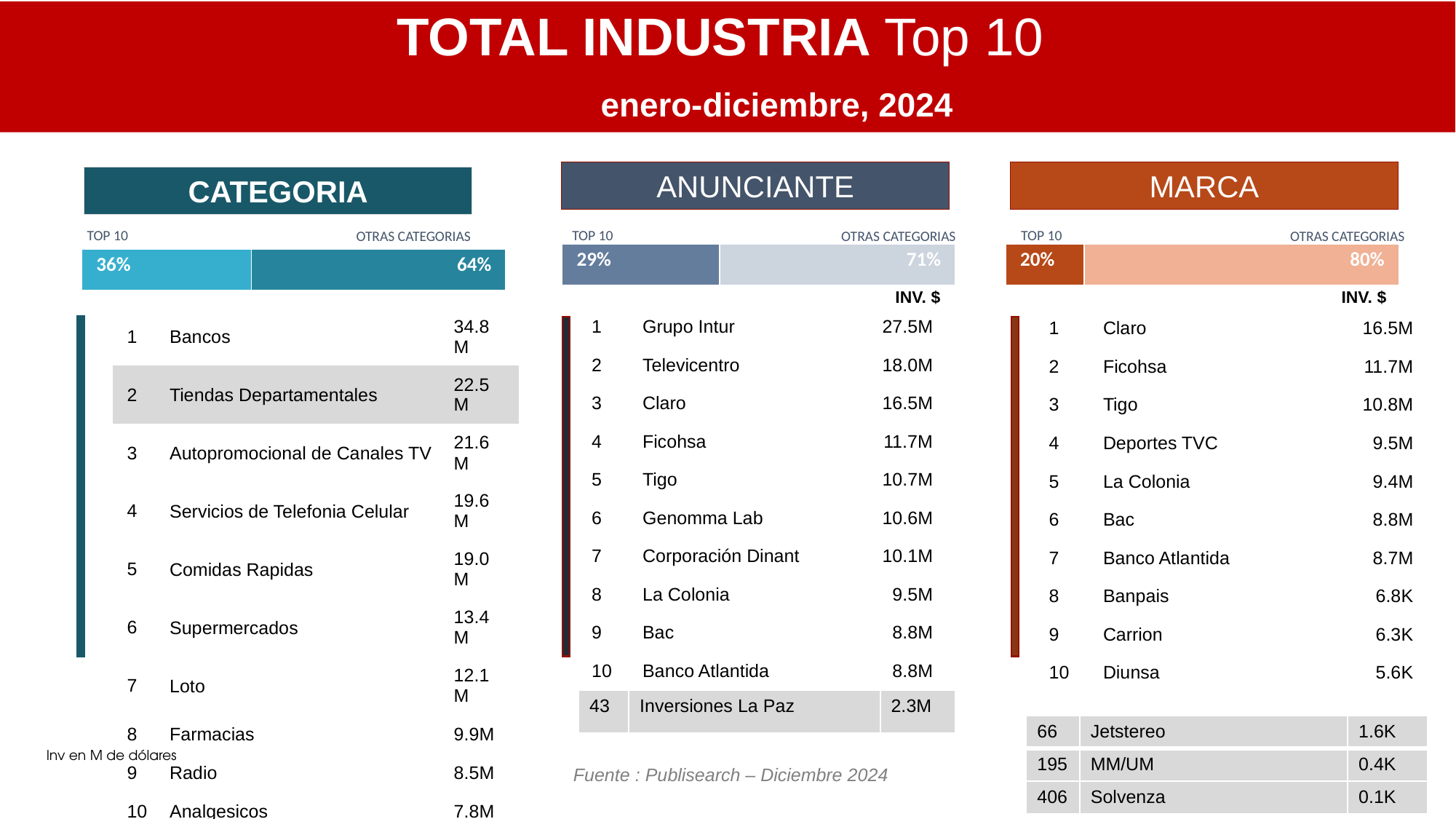

TOTAL INDUSTRIA Top 10

enero-diciembre, 2024
ANUNCIANTE
MARCA
CATEGORIA
TOP 10
TOP 10
TOP 10
OTRAS CATEGORIAS
OTRAS CATEGORIAS
OTRAS CATEGORIAS
| 29% | 71% |
| --- | --- |
| 20% | 80% |
| --- | --- |
| 36% | 64% |
| --- | --- |
INV. $
INV. $
| 1 | Bancos | 34.8M |
| --- | --- | --- |
| 2 | Tiendas Departamentales | 22.5M |
| 3 | Autopromocional de Canales TV | 21.6M |
| 4 | Servicios de Telefonia Celular | 19.6M |
| 5 | Comidas Rapidas | 19.0M |
| 6 | Supermercados | 13.4M |
| 7 | Loto | 12.1M |
| 8 | Farmacias | 9.9M |
| 9 | Radio | 8.5M |
| 10 | Analgesicos | 7.8M |
| 1 | Grupo Intur | 27.5M |
| --- | --- | --- |
| 2 | Televicentro | 18.0M |
| 3 | Claro | 16.5M |
| 4 | Ficohsa | 11.7M |
| 5 | Tigo | 10.7M |
| 6 | Genomma Lab | 10.6M |
| 7 | Corporación Dinant | 10.1M |
| 8 | La Colonia | 9.5M |
| 9 | Bac | 8.8M |
| 10 | Banco Atlantida | 8.8M |
| 1 | Claro | 16.5M |
| --- | --- | --- |
| 2 | Ficohsa | 11.7M |
| 3 | Tigo | 10.8M |
| 4 | Deportes TVC | 9.5M |
| 5 | La Colonia | 9.4M |
| 6 | Bac | 8.8M |
| 7 | Banco Atlantida | 8.7M |
| 8 | Banpais | 6.8K |
| 9 | Carrion | 6.3K |
| 10 | Diunsa | 5.6K |

| 43 | Inversiones La Paz | 2.3M |
| --- | --- | --- |
| 66 | Jetstereo | 1.6K |
| --- | --- | --- |
| 195 | MM/UM | 0.4K |
| 406 | Solvenza | 0.1K |
Inv en M de dólares
Fuente : Publisearch – Diciembre 2024